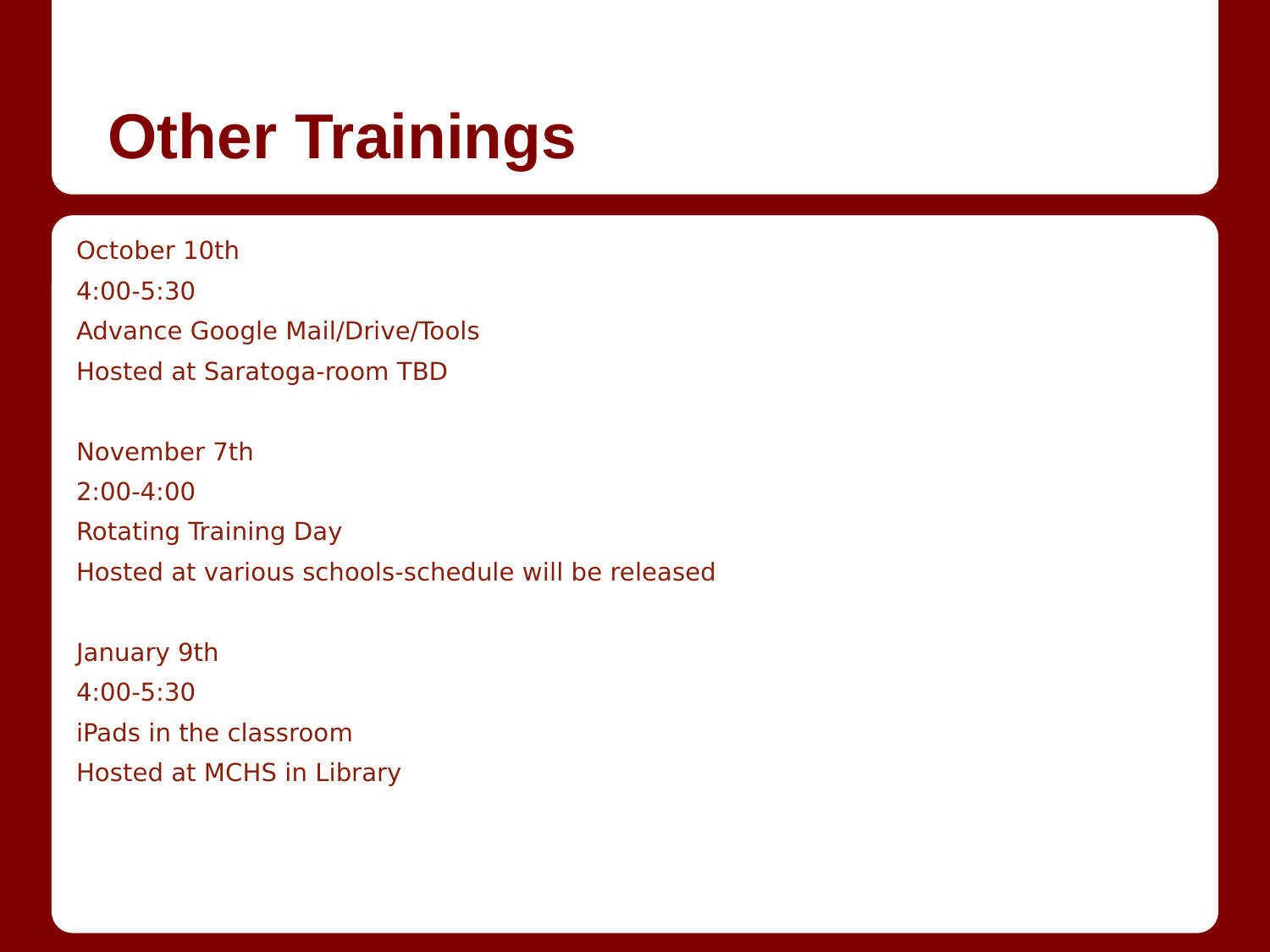

# Other Trainings
October 10th
4:00-5:30
Advance Google Mail/Drive/Tools
Hosted at Saratoga-room TBD

November 7th
2:00-4:00
Rotating Training Day
Hosted at various schools-schedule will be released

January 9th
4:00-5:30
iPads in the classroom
Hosted at MCHS in Library